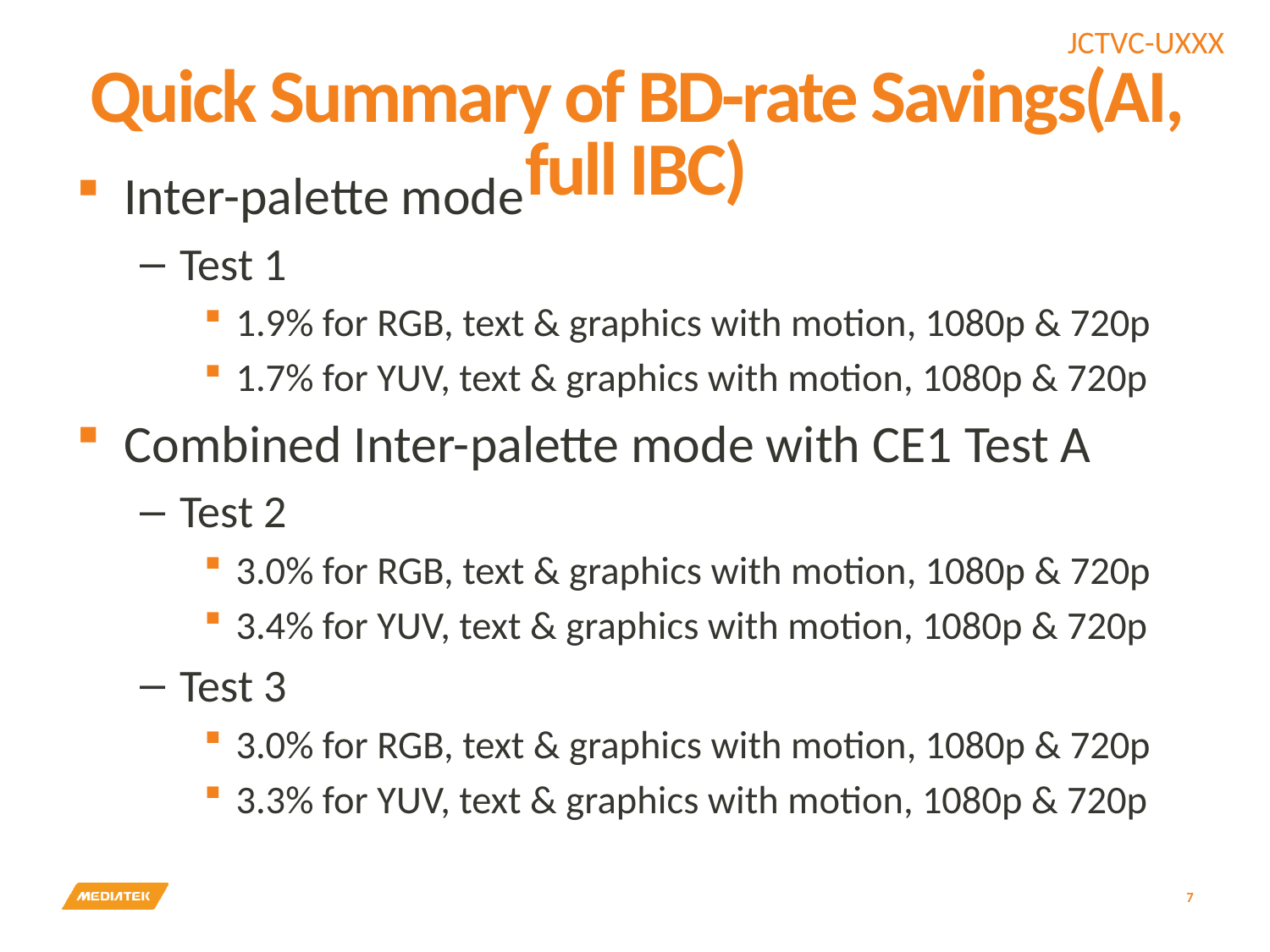

# Quick Summary of BD-rate Savings(AI, full IBC)
Inter-palette mode
Test 1
1.9% for RGB, text & graphics with motion, 1080p & 720p
1.7% for YUV, text & graphics with motion, 1080p & 720p
Combined Inter-palette mode with CE1 Test A
Test 2
3.0% for RGB, text & graphics with motion, 1080p & 720p
3.4% for YUV, text & graphics with motion, 1080p & 720p
Test 3
3.0% for RGB, text & graphics with motion, 1080p & 720p
3.3% for YUV, text & graphics with motion, 1080p & 720p

7